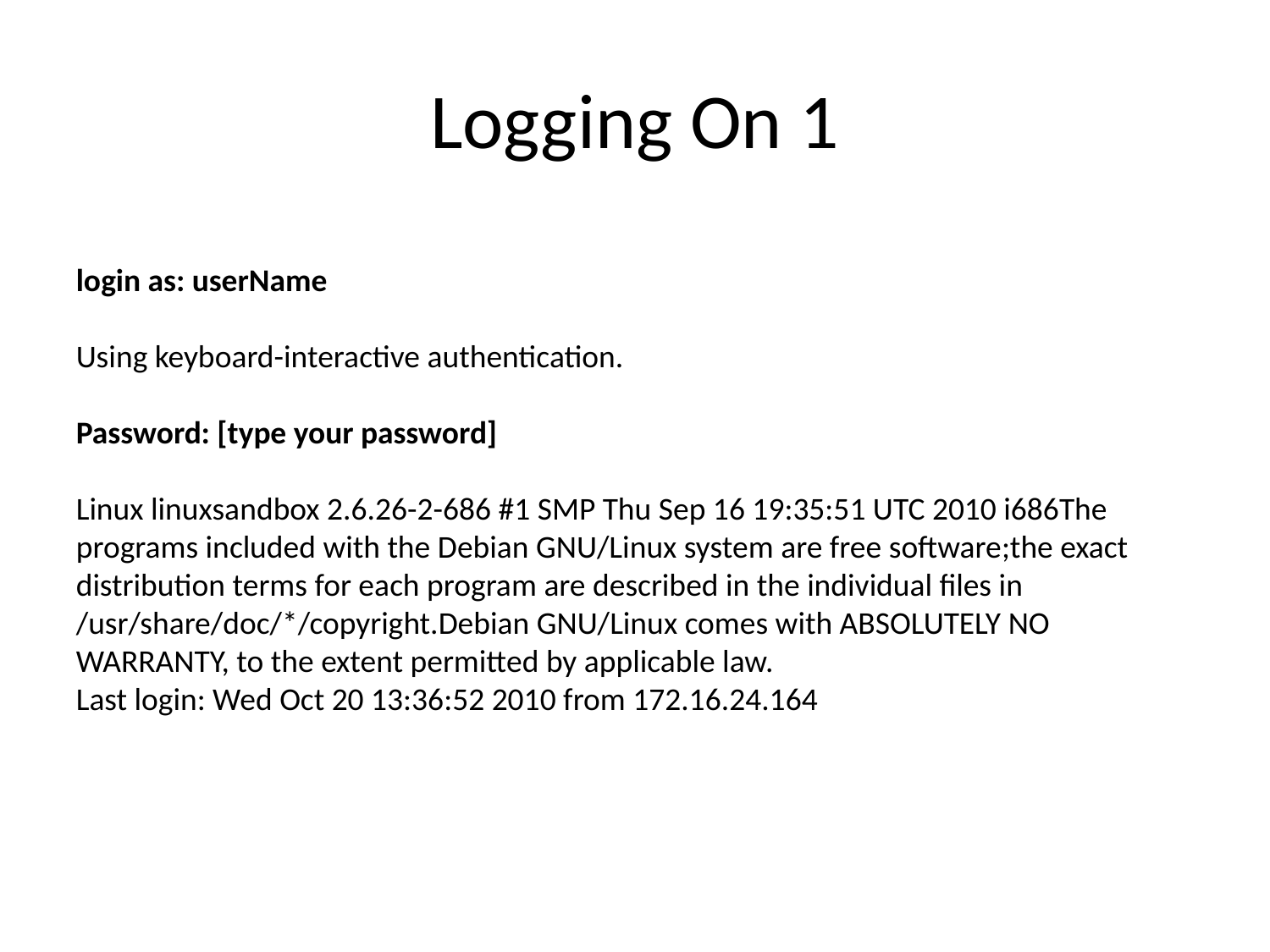

# Logging On 1
login as: userName

Using keyboard-interactive authentication.

Password: [type your password]

Linux linuxsandbox 2.6.26-2-686 #1 SMP Thu Sep 16 19:35:51 UTC 2010 i686The programs included with the Debian GNU/Linux system are free software;the exact distribution terms for each program are described in the individual files in /usr/share/doc/*/copyright.Debian GNU/Linux comes with ABSOLUTELY NO WARRANTY, to the extent permitted by applicable law.
Last login: Wed Oct 20 13:36:52 2010 from 172.16.24.164